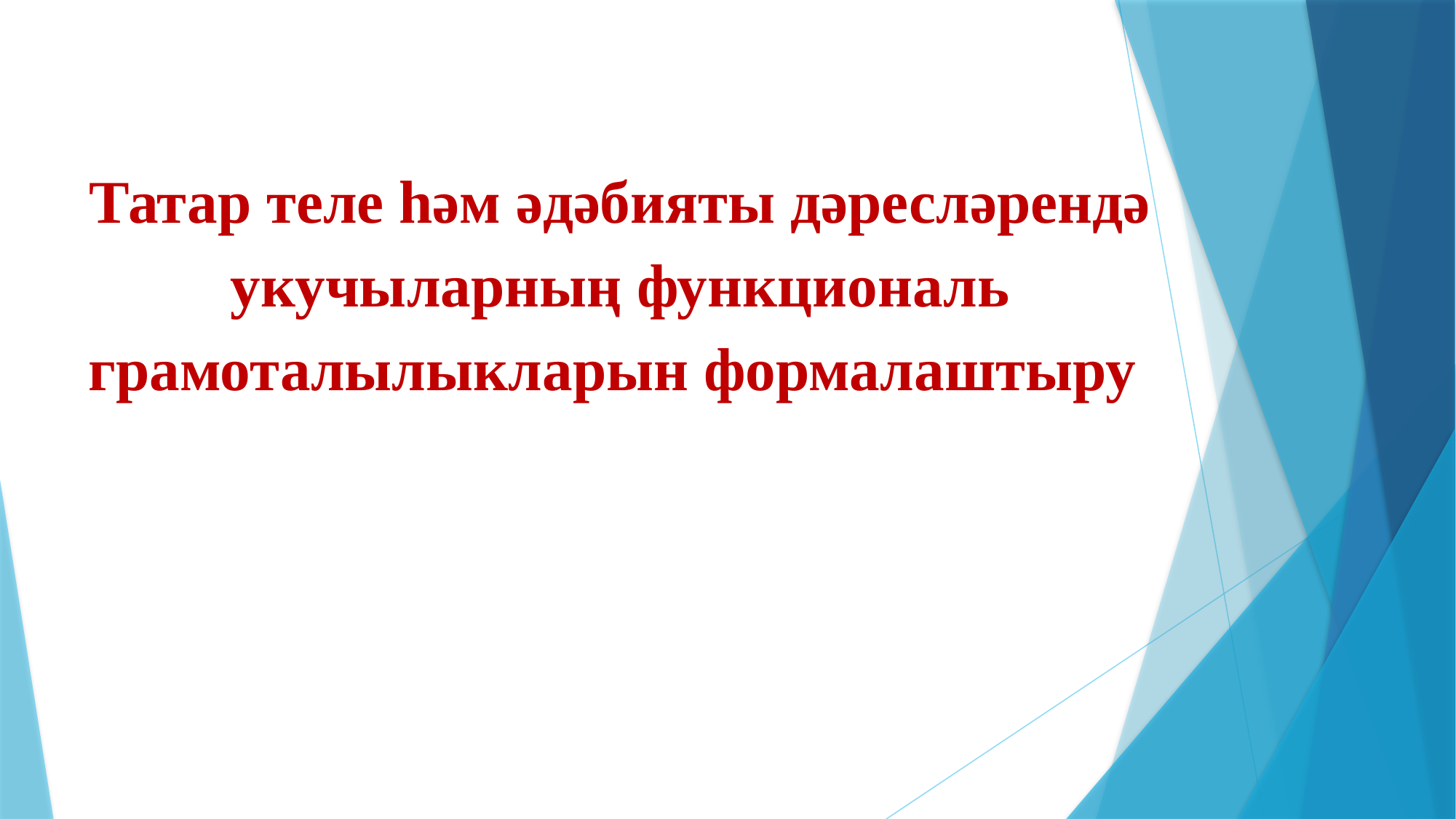

Татар теле һәм әдәбияты дәресләрендә укучыларның функциональ грамоталылыкларын формалаштыру